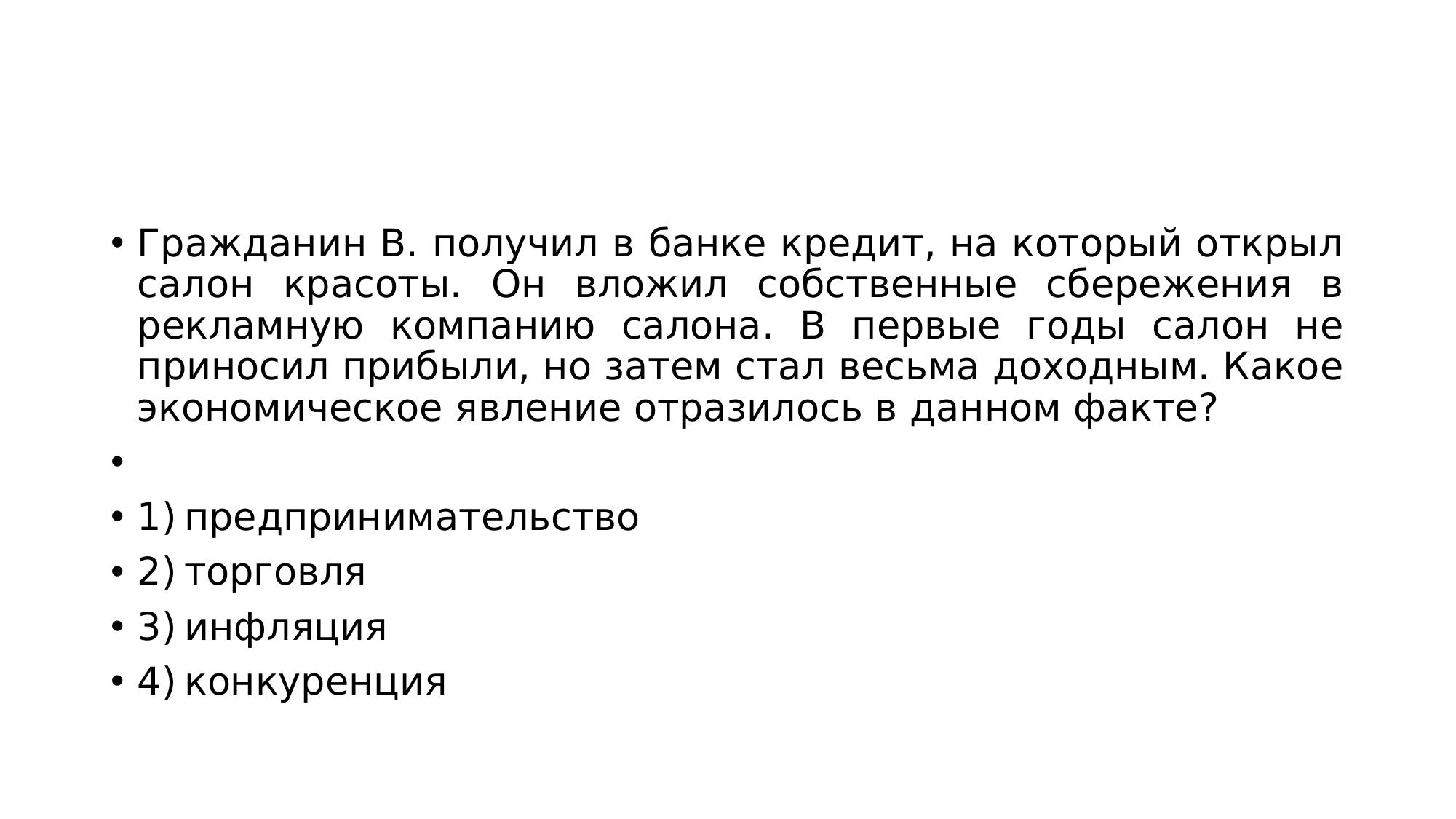

#
Гражданин В. получил в банке кредит, на который открыл салон красоты. Он вложил собственные сбережения в рекламную компанию салона. В первые годы салон не приносил прибыли, но затем стал весьма доходным. Какое экономическое явление отразилось в данном факте?

1) предпринимательство
2) торговля
3) инфляция
4) конкуренция